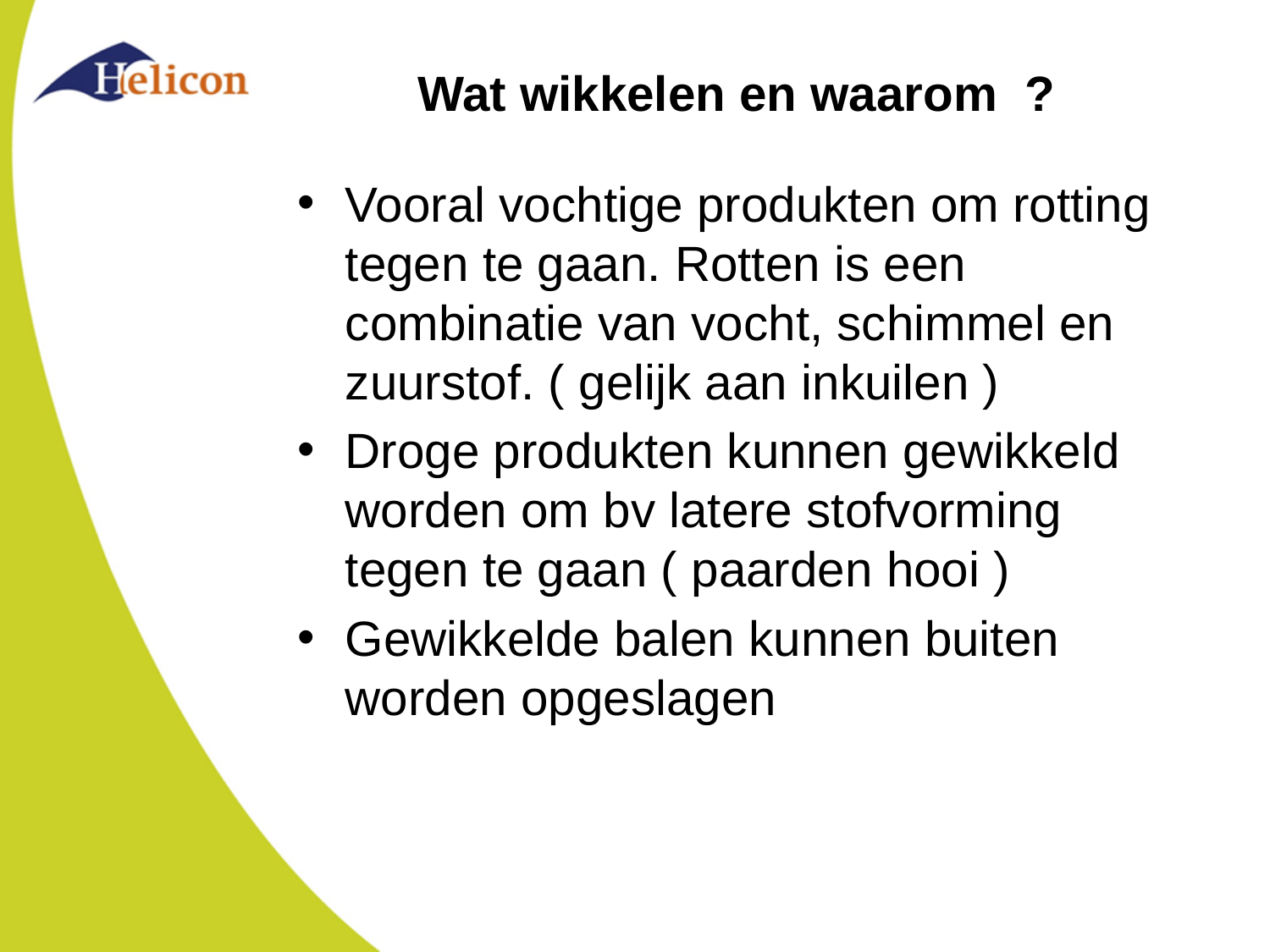

# Wat wikkelen en waarom  ?
Vooral vochtige produkten om rotting tegen te gaan. Rotten is een combinatie van vocht, schimmel en zuurstof. ( gelijk aan inkuilen )
Droge produkten kunnen gewikkeld worden om bv latere stofvorming tegen te gaan ( paarden hooi )
Gewikkelde balen kunnen buiten worden opgeslagen